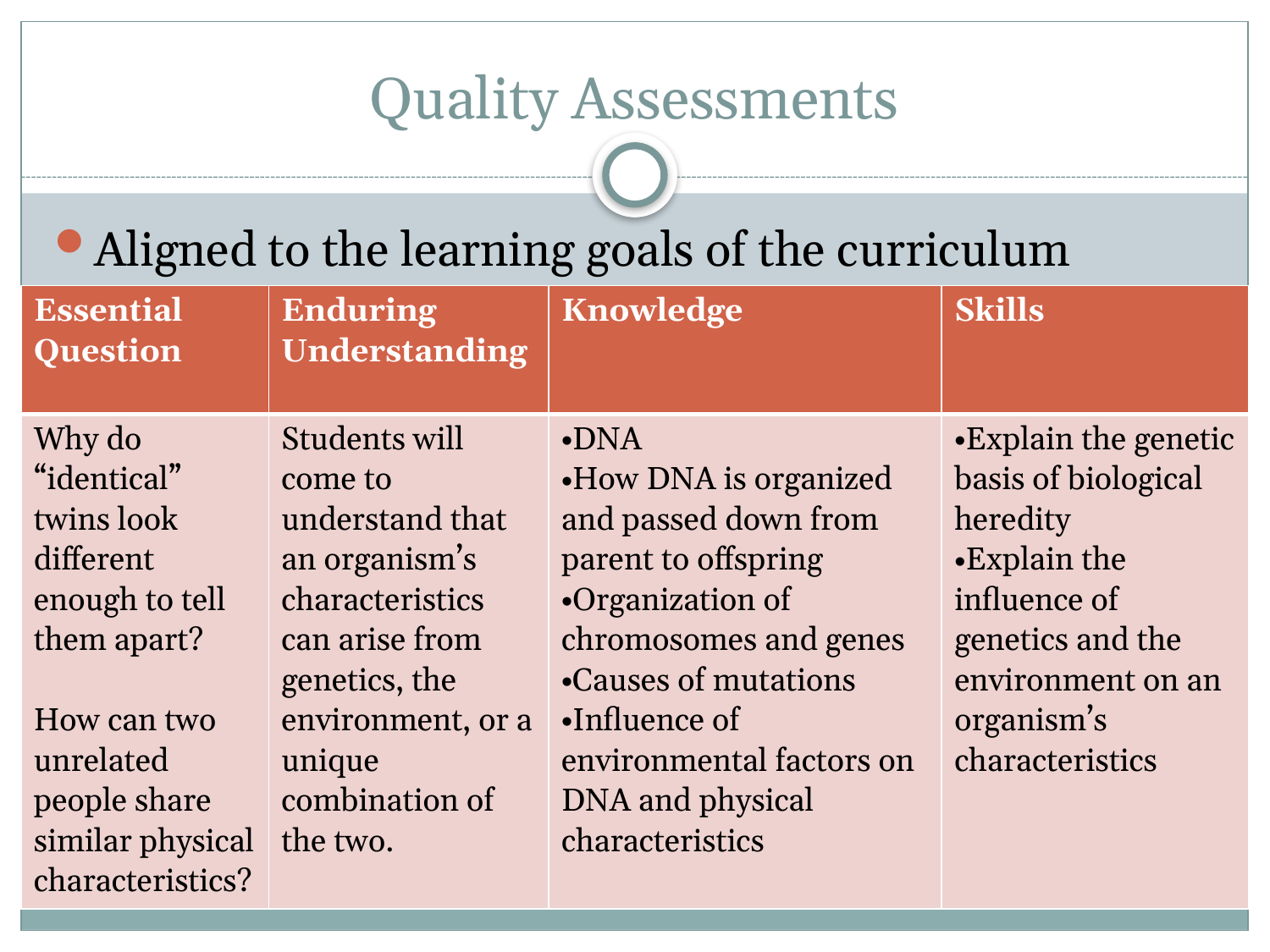

# Quality Assessments
Aligned to the learning goals of the curriculum
| Essential Question | Enduring Understanding | Knowledge | Skills |
| --- | --- | --- | --- |
| Why do “identical” twins look different enough to tell them apart? How can two unrelated people share similar physical characteristics? | Students will come to understand that an organism’s characteristics can arise from genetics, the environment, or a unique combination of the two. | DNA How DNA is organized and passed down from parent to offspring Organization of chromosomes and genes Causes of mutations Influence of environmental factors on DNA and physical characteristics | Explain the genetic basis of biological heredity Explain the influence of genetics and the environment on an organism’s characteristics |